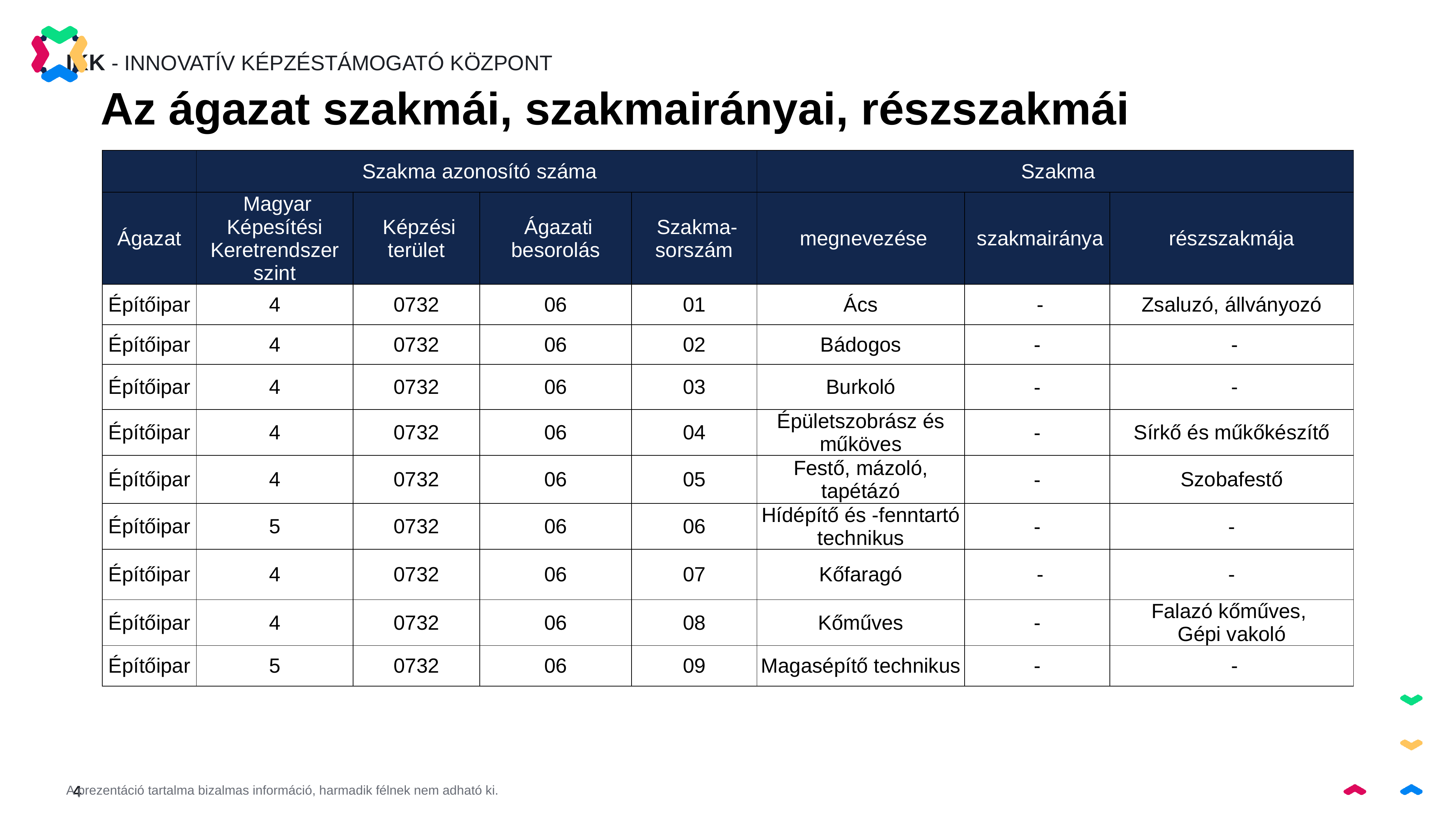

Az ágazat szakmái, szakmairányai, részszakmái
|  | Szakma azonosító száma |  |  |  | Szakma |  |  |
| --- | --- | --- | --- | --- | --- | --- | --- |
| Ágazat | Magyar Képesítési Keretrendszer szint | Képzési terület | Ágazati besorolás | Szakma-sorszám | megnevezése | szakmairánya | részszakmája |
| Építőipar | 4 | 0732 | 06 | 01 | Ács | - | Zsaluzó, állványozó |
| Építőipar | 4 | 0732 | 06 | 02 | Bádogos | - | - |
| Építőipar | 4 | 0732 | 06 | 03 | Burkoló | - | - |
| Építőipar | 4 | 0732 | 06 | 04 | Épületszobrász és műköves | - | Sírkő és műkőkészítő |
| Építőipar | 4 | 0732 | 06 | 05 | Festő, mázoló, tapétázó | - | Szobafestő |
| Építőipar | 5 | 0732 | 06 | 06 | Hídépítő és -fenntartó technikus | - | - |
| Építőipar | 4 | 0732 | 06 | 07 | Kőfaragó | - | - |
| Építőipar | 4 | 0732 | 06 | 08 | Kőműves | - | Falazó kőműves, Gépi vakoló |
| Építőipar | 5 | 0732 | 06 | 09 | Magasépítő technikus | - | - |